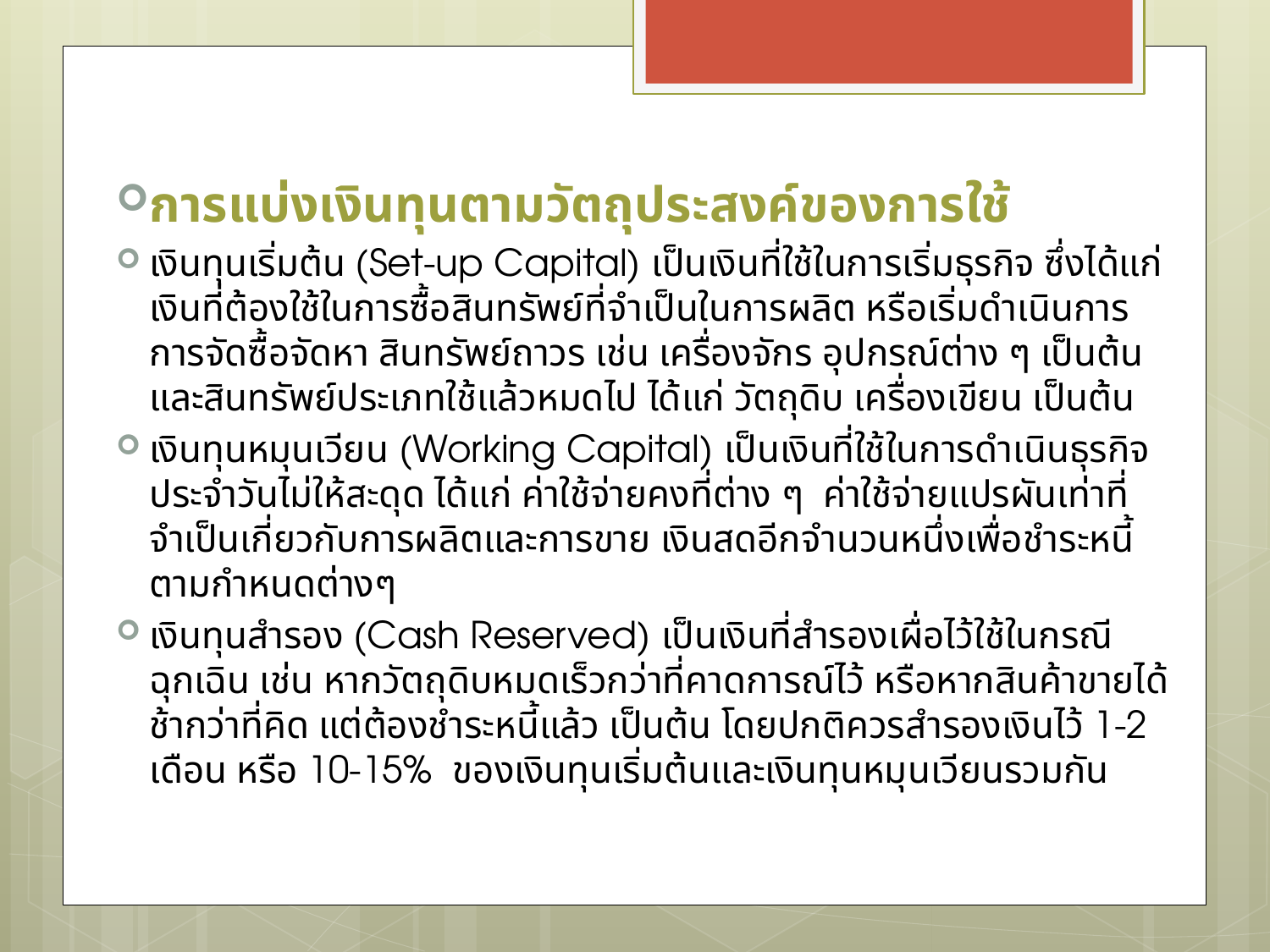

การแบ่งเงินทุนตามวัตถุประสงค์ของการใช้
เงินทุนเริ่มต้น (Set-up Capital) เป็นเงินที่ใช้ในการเริ่มธุรกิจ ซึ่งได้แก่ เงินที่ต้องใช้ในการซื้อสินทรัพย์ที่จำเป็นในการผลิต หรือเริ่มดำเนินการ  การจัดซื้อจัดหา สินทรัพย์ถาวร เช่น เครื่องจักร อุปกรณ์ต่าง ๆ เป็นต้น และสินทรัพย์ประเภทใช้แล้วหมดไป ได้แก่ วัตถุดิบ เครื่องเขียน เป็นต้น
เงินทุนหมุนเวียน (Working Capital) เป็นเงินที่ใช้ในการดำเนินธุรกิจประจำวันไม่ให้สะดุด ได้แก่ ค่าใช้จ่ายคงที่ต่าง ๆ  ค่าใช้จ่ายแปรผันเท่าที่จำเป็นเกี่ยวกับการผลิตและการขาย เงินสดอีกจำนวนหนึ่งเพื่อชำระหนี้ตามกำหนดต่างๆ
เงินทุนสำรอง (Cash Reserved) เป็นเงินที่สำรองเผื่อไว้ใช้ในกรณีฉุกเฉิน เช่น หากวัตถุดิบหมดเร็วกว่าที่คาดการณ์ไว้ หรือหากสินค้าขายได้ช้ากว่าที่คิด แต่ต้องชำระหนี้แล้ว เป็นต้น โดยปกติควรสำรองเงินไว้ 1-2 เดือน หรือ 10-15%  ของเงินทุนเริ่มต้นและเงินทุนหมุนเวียนรวมกัน